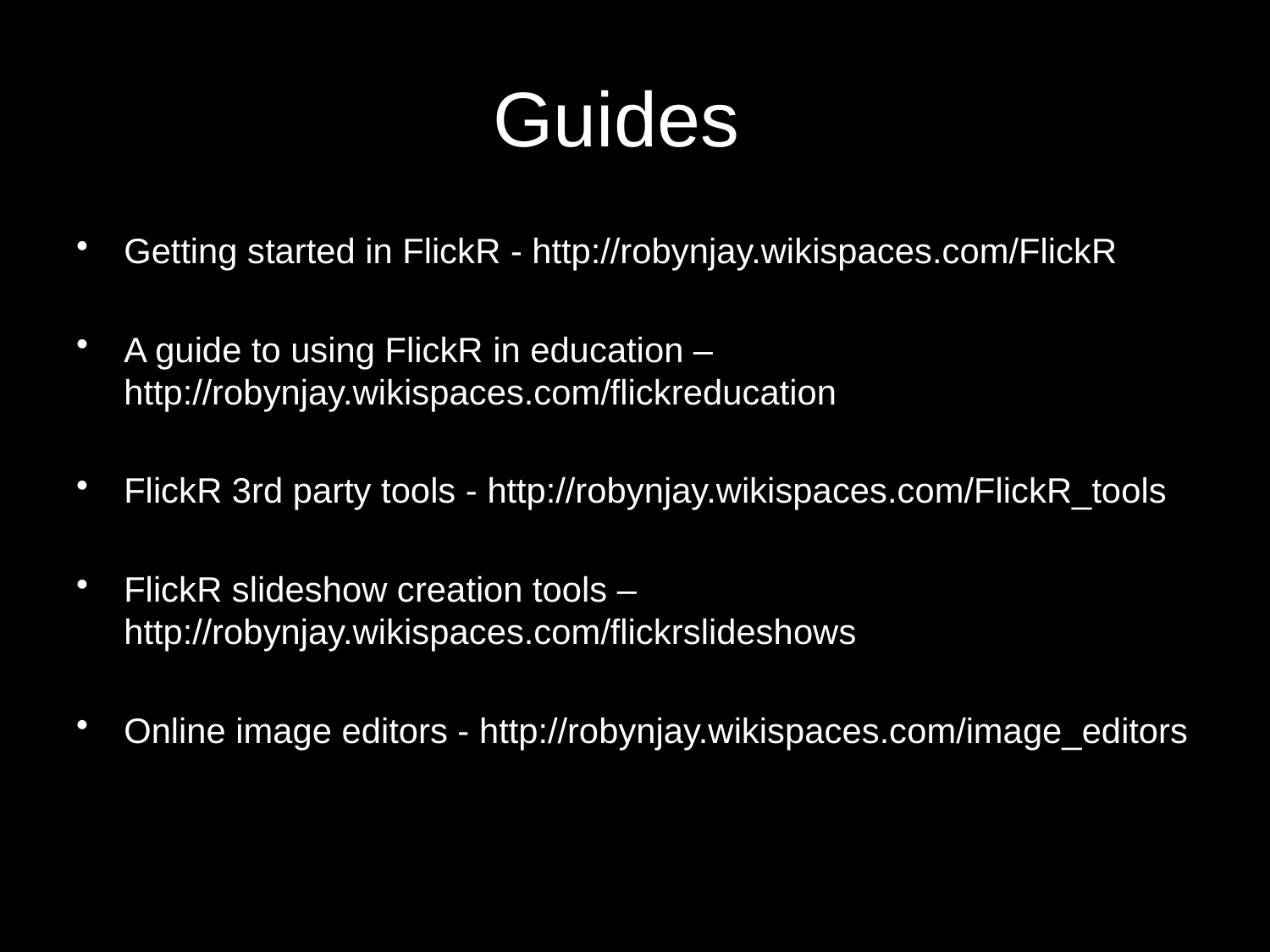

# Guides
Getting started in FlickR - http://robynjay.wikispaces.com/FlickR

A guide to using FlickR in education –
http://robynjay.wikispaces.com/flickreducation

FlickR 3rd party tools - http://robynjay.wikispaces.com/FlickR_tools

FlickR slideshow creation tools –
http://robynjay.wikispaces.com/flickrslideshows

Online image editors - http://robynjay.wikispaces.com/image_editors